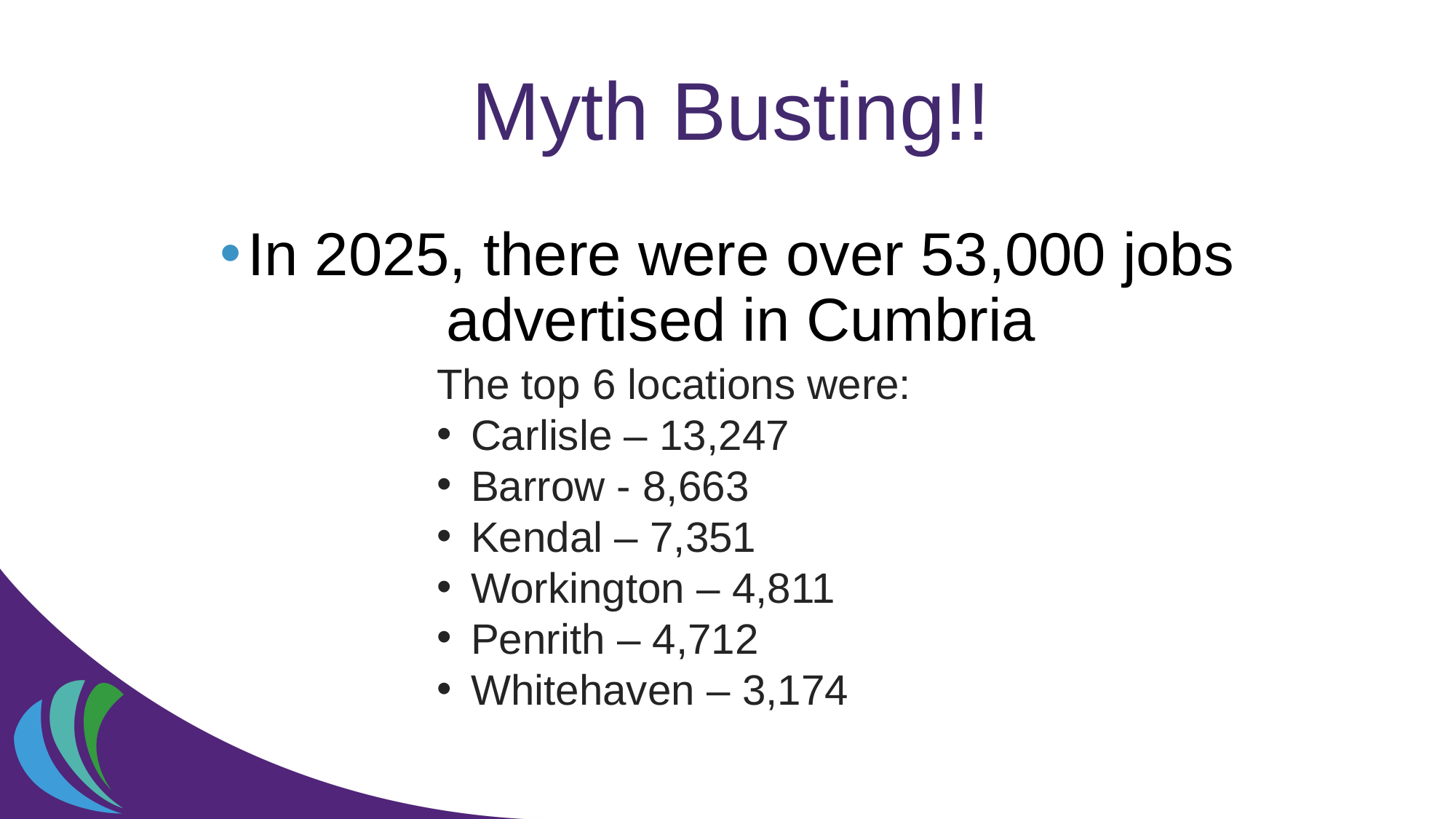

# Myth Busting!!
In 2025, there were over 53,000 jobs advertised in Cumbria
The top 6 locations were:
Carlisle – 13,247
Barrow - 8,663
Kendal – 7,351
Workington – 4,811
Penrith – 4,712
Whitehaven – 3,174